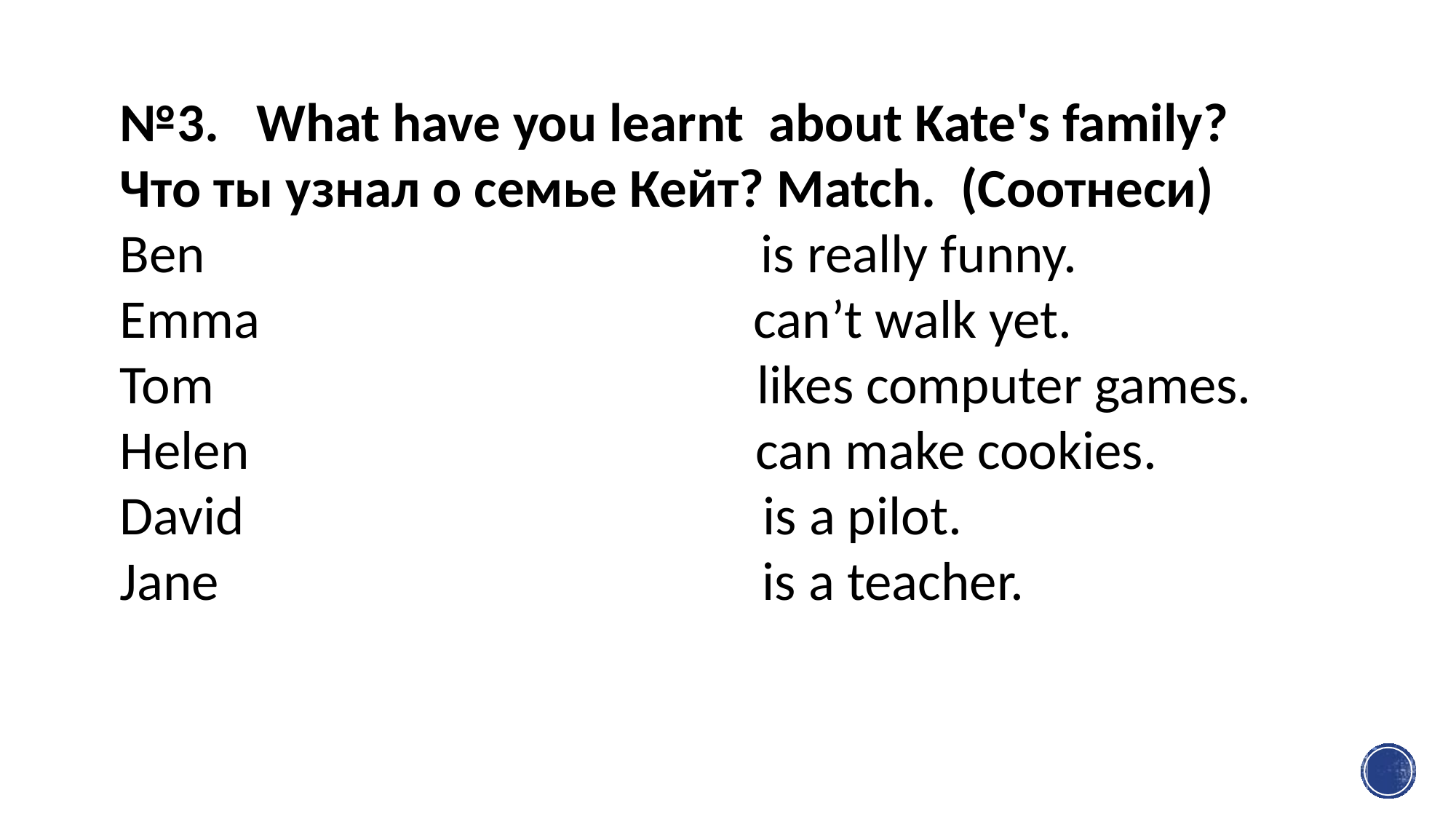

№3.   What have you learnt  about Kate's family? Что ты узнал о семье Кейт? Match.  (Соотнеси)
Ben                                             is really funny.
Emma                                        can’t walk yet.
Tom                                            likes computer games.
Helen                                         can make cookies.
David                                          is a pilot.
Jane                                            is a teacher.